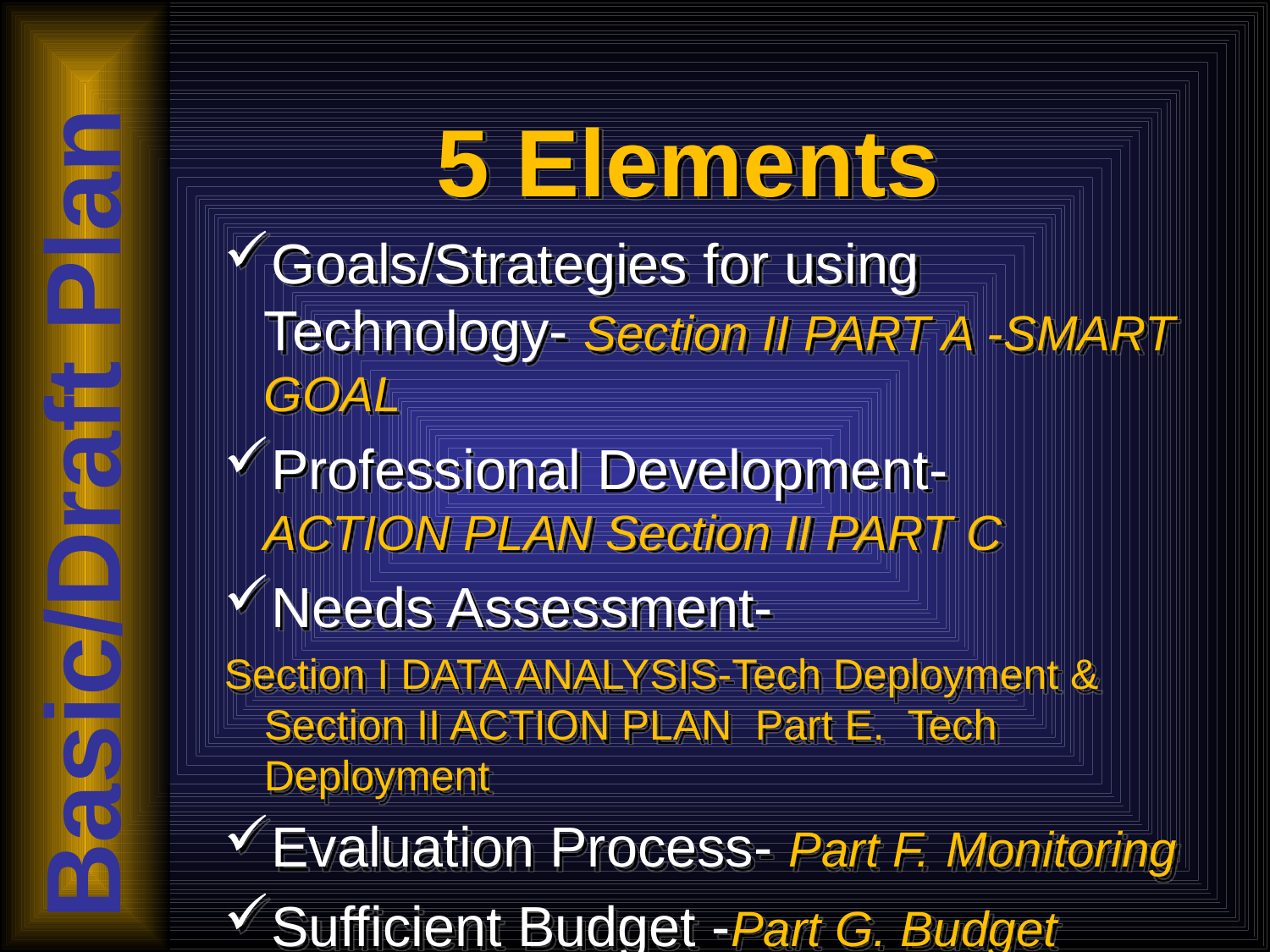

5 Elements
Goals/Strategies for using Technology- Section II PART A -SMART GOAL
Professional Development-                ACTION PLAN Section II PART C
Needs Assessment-
Section I DATA ANALYSIS-Tech Deployment & Section II ACTION PLAN  Part E.  Tech Deployment
Evaluation Process- Part F. Monitoring
Sufficient Budget -Part G. Budget

Basic/Draft Plan